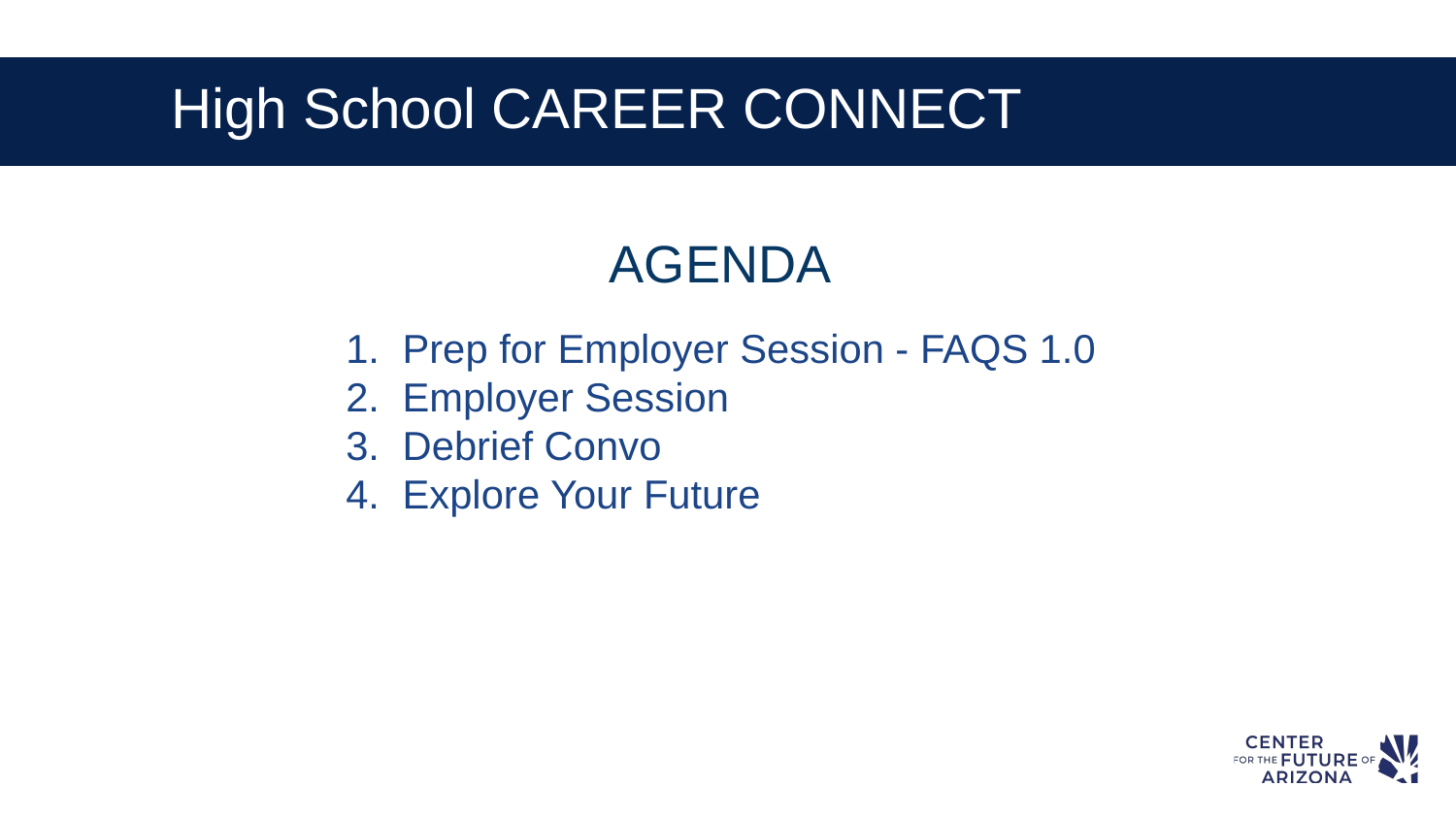

# High School CAREER CONNECT
AGENDA
Prep for Employer Session - FAQS 1.0
Employer Session
Debrief Convo
Explore Your Future